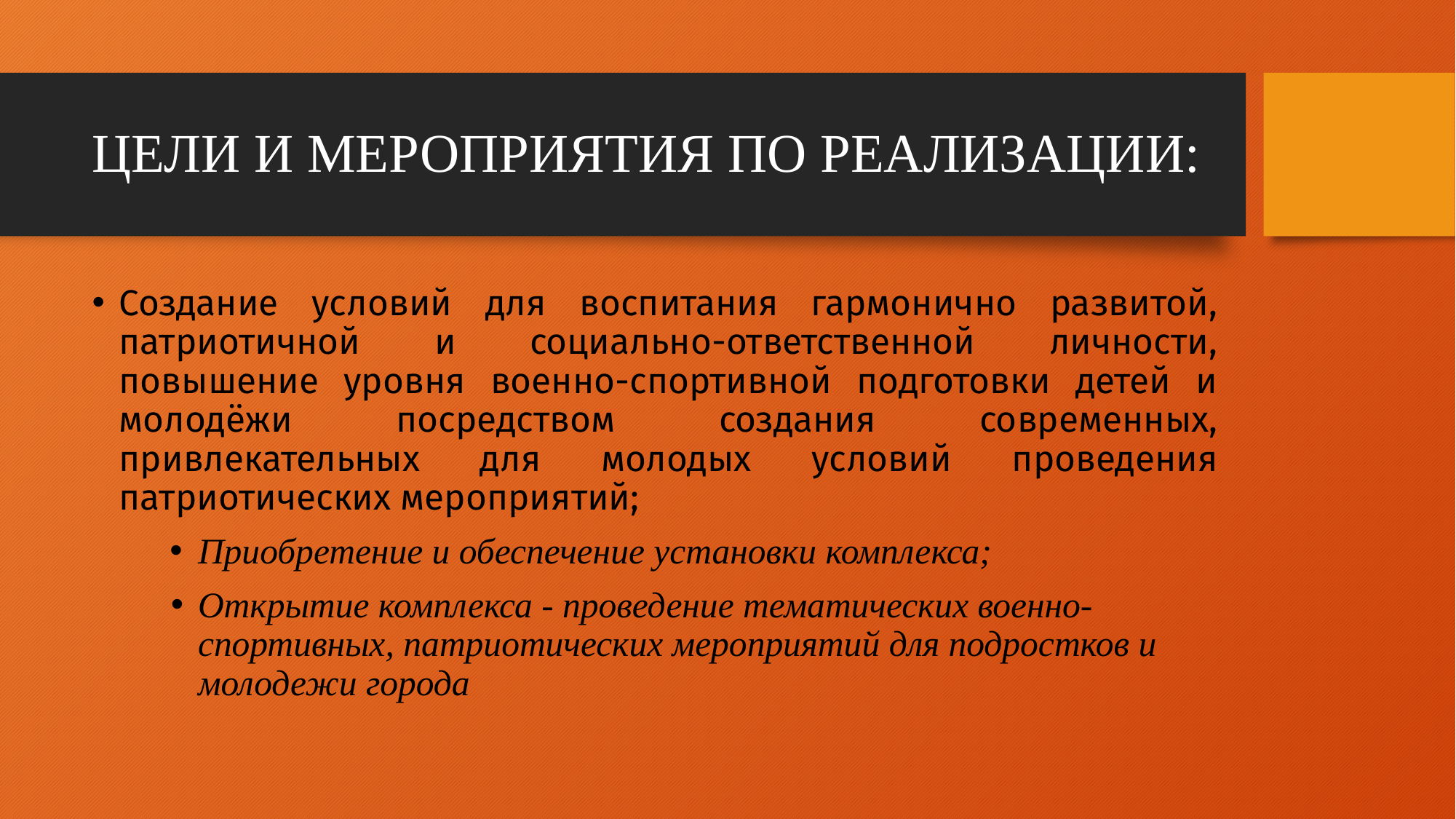

# ЦЕЛИ И МЕРОПРИЯТИЯ ПО РЕАЛИЗАЦИИ:
Создание условий для воспитания гармонично развитой, патриотичной и социально-ответственной личности, повышение уровня военно-спортивной подготовки детей и молодёжи посредством создания современных, привлекательных для молодых условий проведения патриотических мероприятий;
Приобретение и обеспечение установки комплекса;
Открытие комплекса - проведение тематических военно-спортивных, патриотических мероприятий для подростков и молодежи города